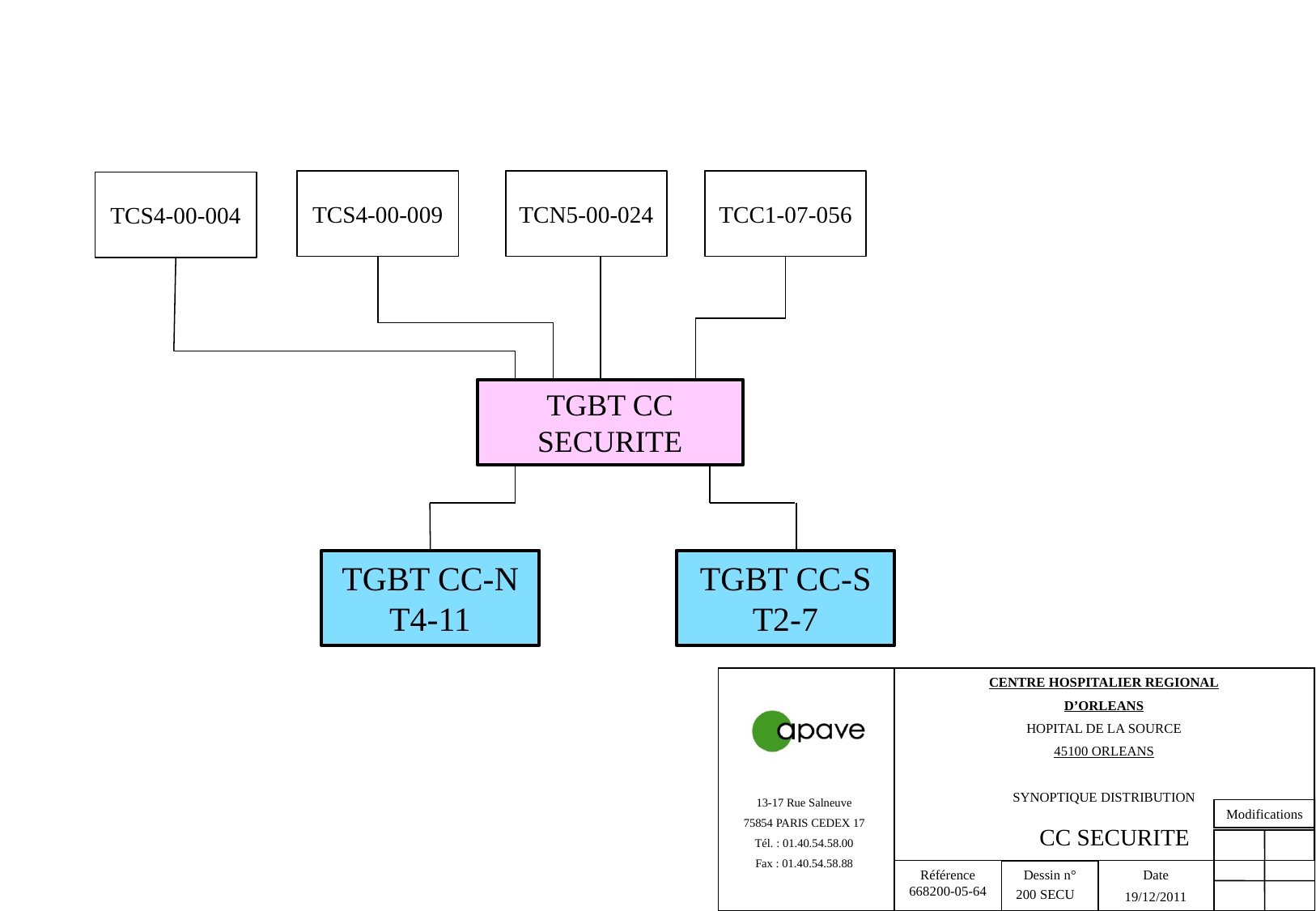

TCS4-00-009
TCN5-00-024
TCC1-07-056
TCS4-00-004
TGBT CC SECURITE
TGBT CC-N T4-11
TGBT CC-S T2-7

CC SECURITE
200 SECU
19/12/2011